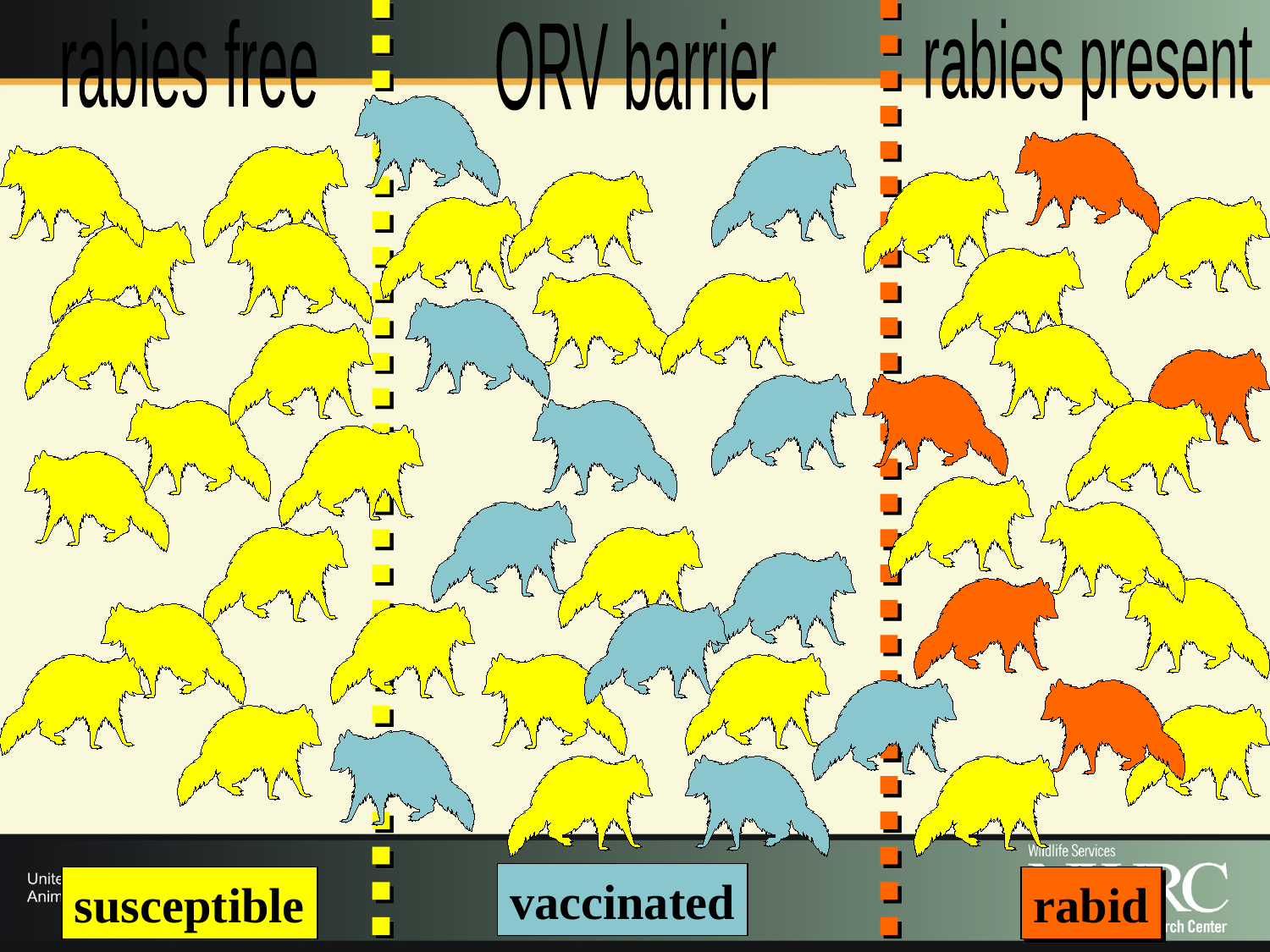

rabies free
ORV barrier
rabies present

vaccinated
susceptible
rabid